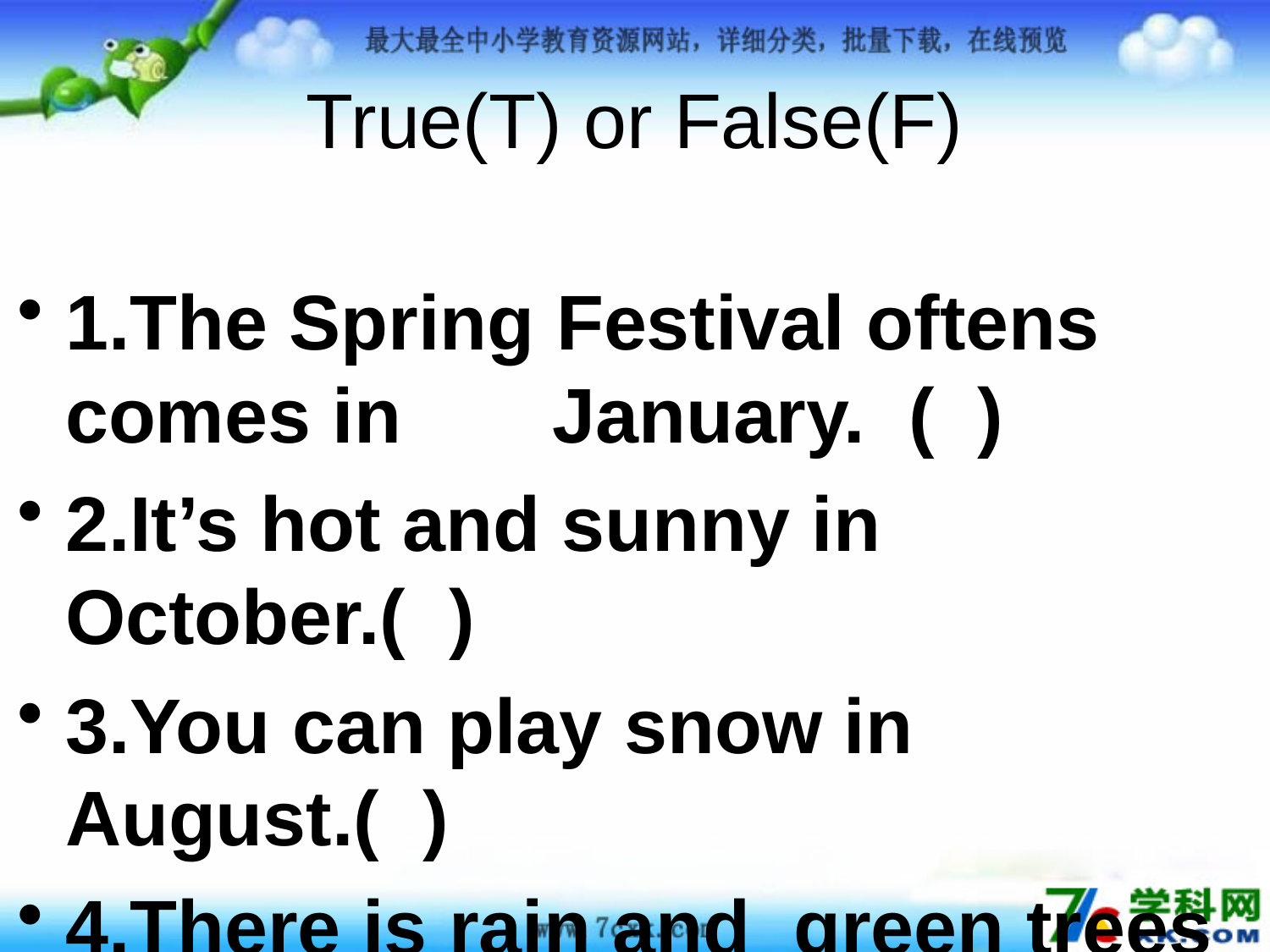

True(T) or False(F)
1.The Spring Festival oftens comes in       January.  (  )
2.It’s hot and sunny in October.(  )
3.You can play snow in   August.(  )
4.There is rain and  green trees in April.(  )